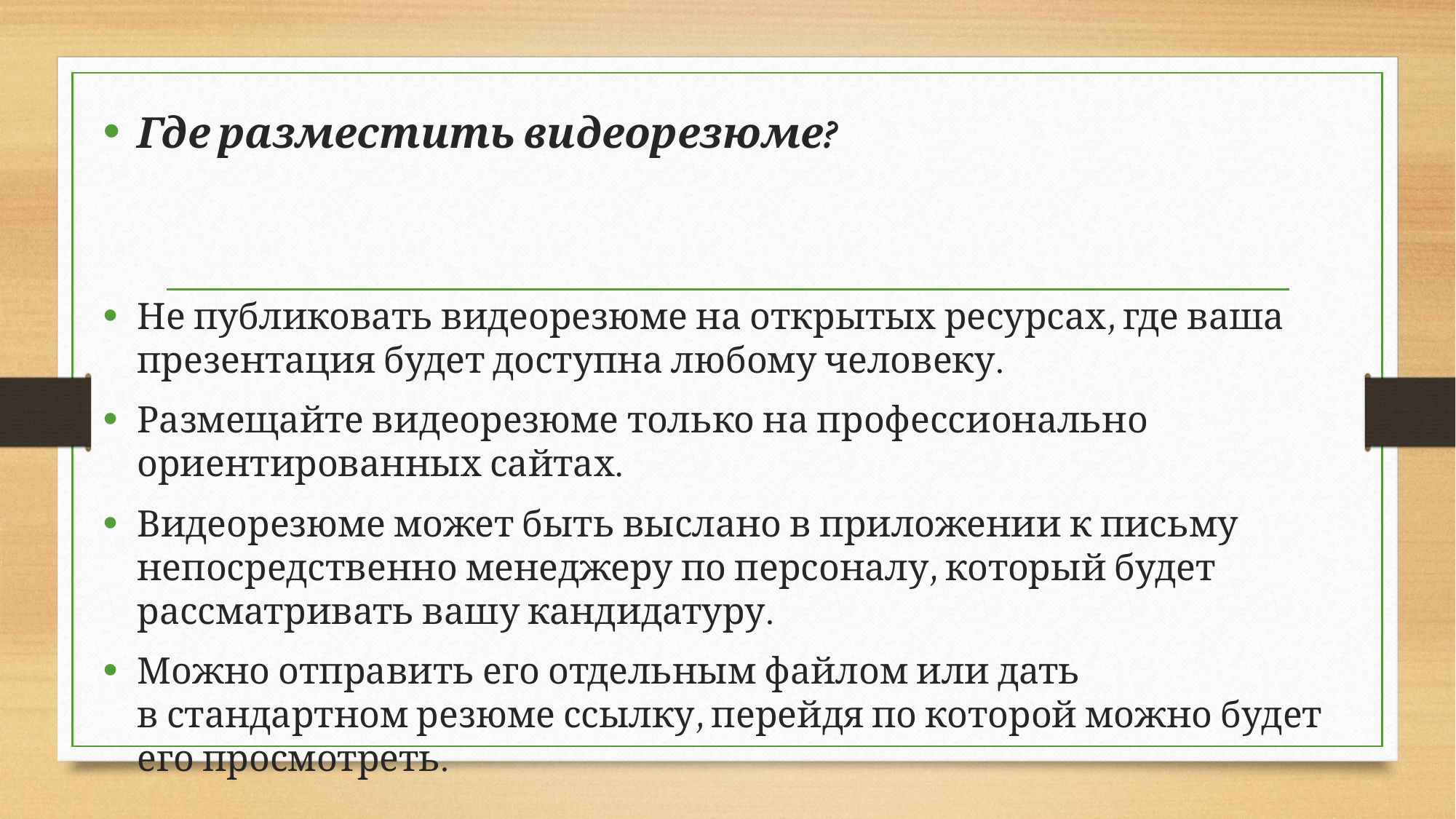

Где разместить видеорезюме?

Не публиковать видеорезюме на открытых ресурсах, где ваша презентация будет доступна любому человеку.
Размещайте видеорезюме только на профессионально ориентированных сайтах.
Видеорезюме может быть выслано в приложении к письму непосредственно менеджеру по персоналу, который будет рассматривать вашу кандидатуру.
Можно отправить его отдельным файлом или дать в стандартном резюме ссылку, перейдя по которой можно будет его просмотреть.